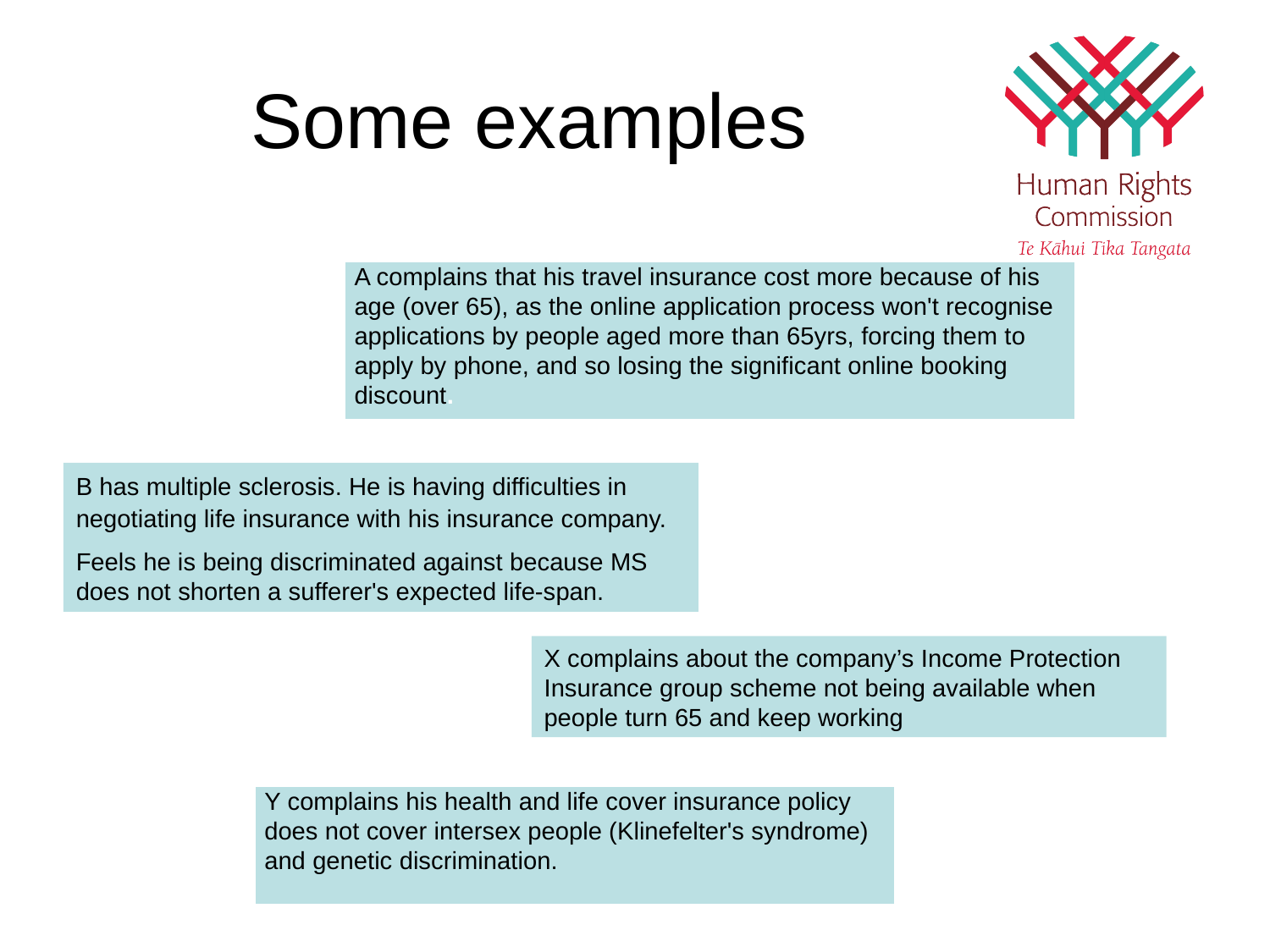

# Some examples
| A complains that his travel insurance cost more because of his age (over 65), as the online application process won't recognise applications by people aged more than 65yrs, forcing them to apply by phone, and so losing the significant online booking discount. |
| --- |
B has multiple sclerosis. He is having difficulties in negotiating life insurance with his insurance company.
Feels he is being discriminated against because MS does not shorten a sufferer's expected life-span.
X complains about the company’s Income Protection Insurance group scheme not being available when people turn 65 and keep working
| Y complains his health and life cover insurance policy does not cover intersex people (Klinefelter's syndrome) and genetic discrimination. |
| --- |